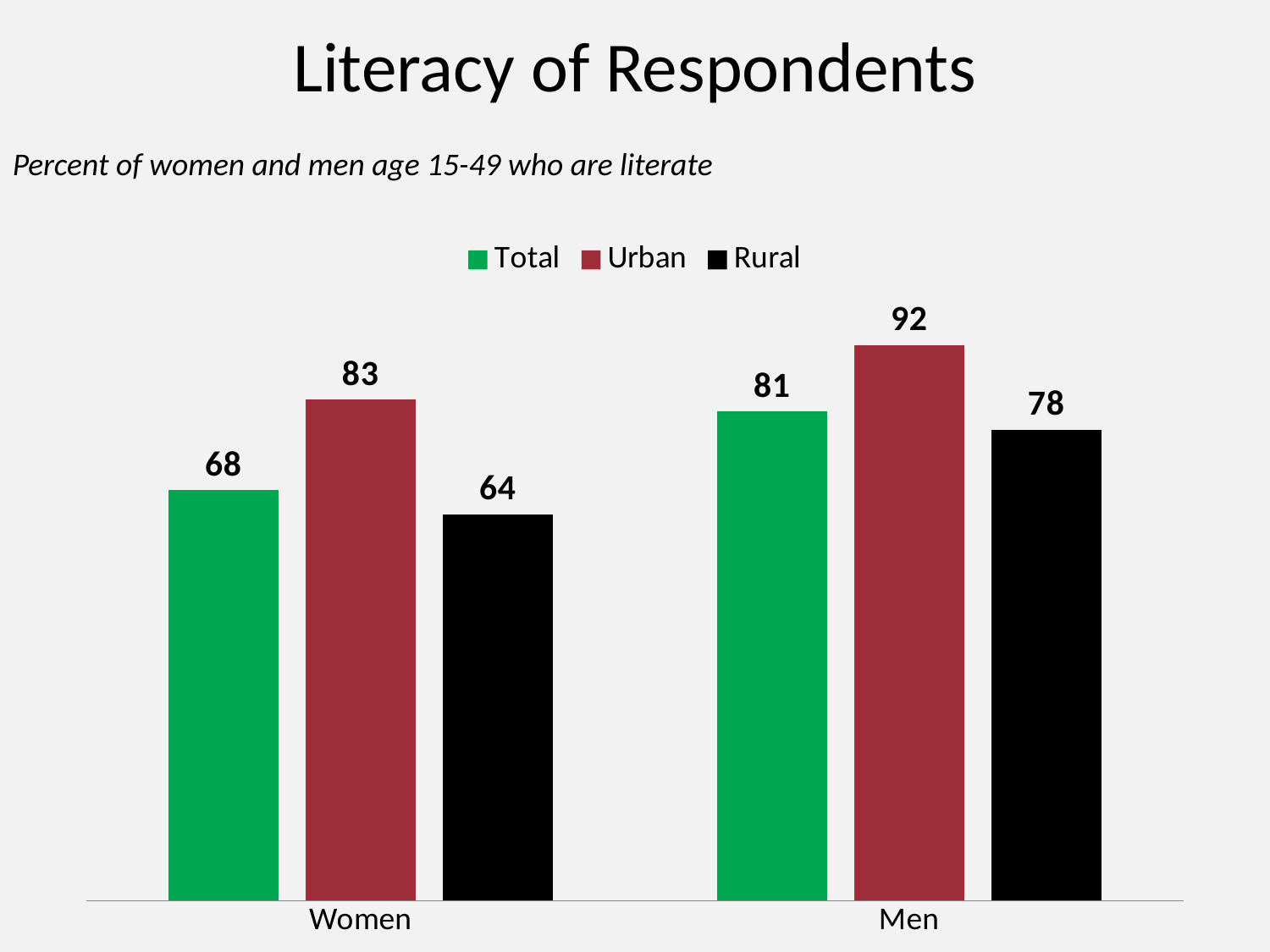

# Literacy of Respondents
Percent of women and men age 15-49 who are literate

### Chart

| Category | Total | Urban | Rural |
|---|---|---|---|
| Women | 68.0 | 83.0 | 64.0 |
| Men | 81.0 | 92.0 | 78.0 |